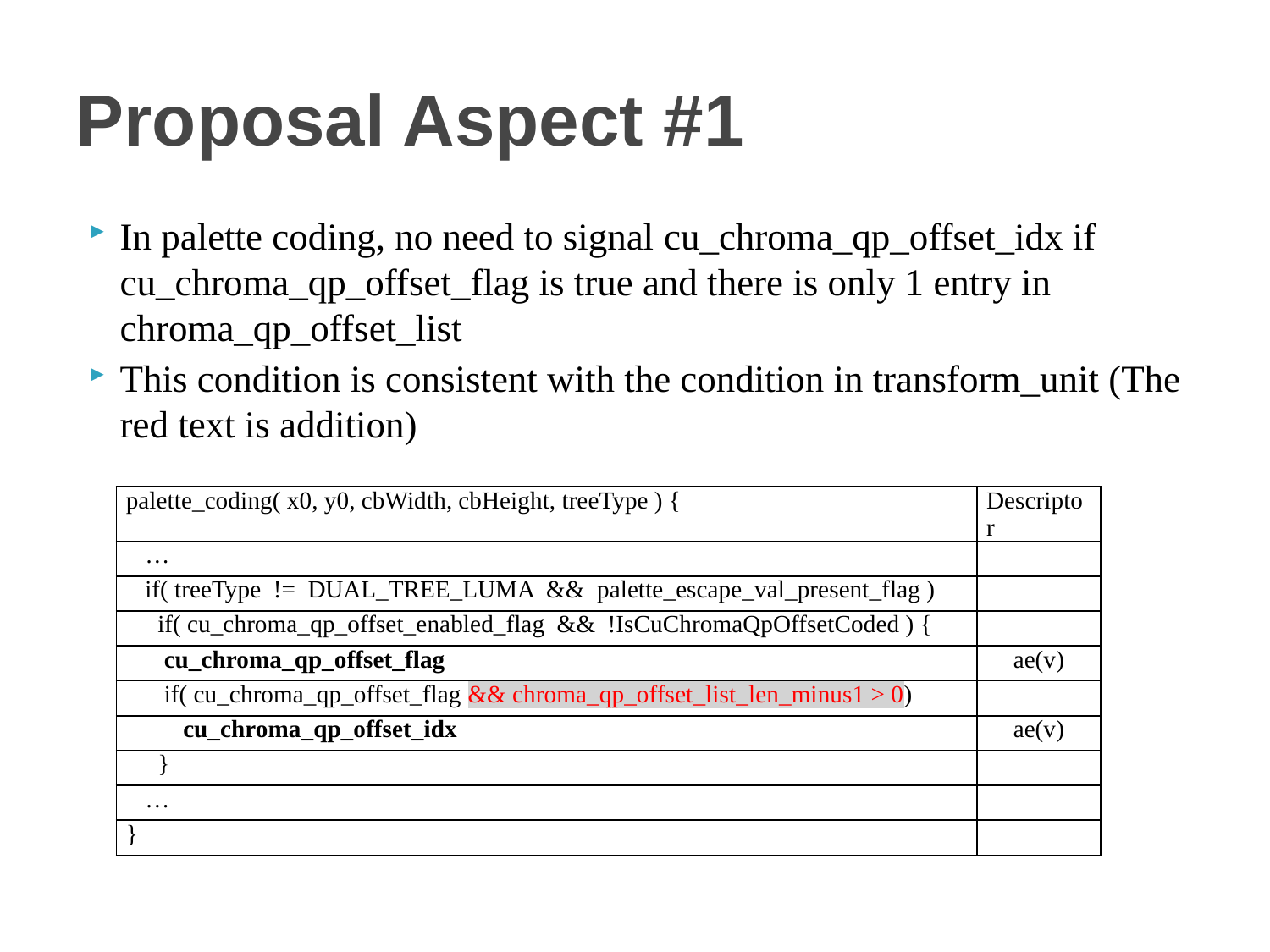

# Proposal Aspect #1
In palette coding, no need to signal cu_chroma_qp_offset_idx if cu_chroma_qp_offset_flag is true and there is only 1 entry in chroma_qp_offset_list
This condition is consistent with the condition in transform_unit (The red text is addition)

| palette\_coding( x0, y0, cbWidth, cbHeight, treeType ) { | Descriptor |
| --- | --- |
| … |  |
| if( treeType != DUAL\_TREE\_LUMA && palette\_escape\_val\_present\_flag ) |  |
| if( cu\_chroma\_qp\_offset\_enabled\_flag && !IsCuChromaQpOffsetCoded ) { |  |
| cu\_chroma\_qp\_offset\_flag | ae(v) |
| if( cu\_chroma\_qp\_offset\_flag && chroma\_qp\_offset\_list\_len\_minus1 > 0) |  |
| cu\_chroma\_qp\_offset\_idx | ae(v) |
| } |  |
| … |  |
| } |  |